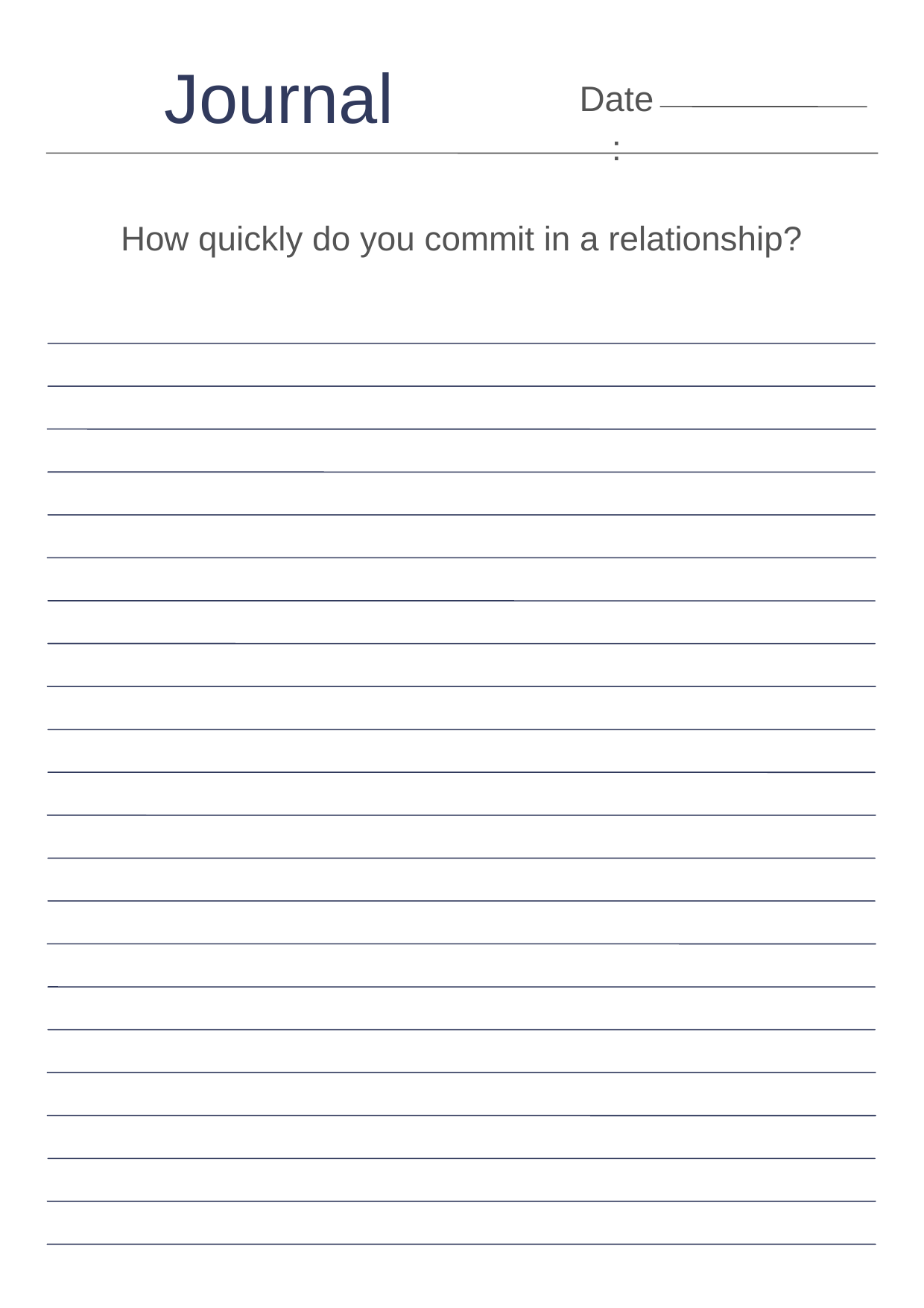

Journal
Date:

How quickly do you commit in a relationship?